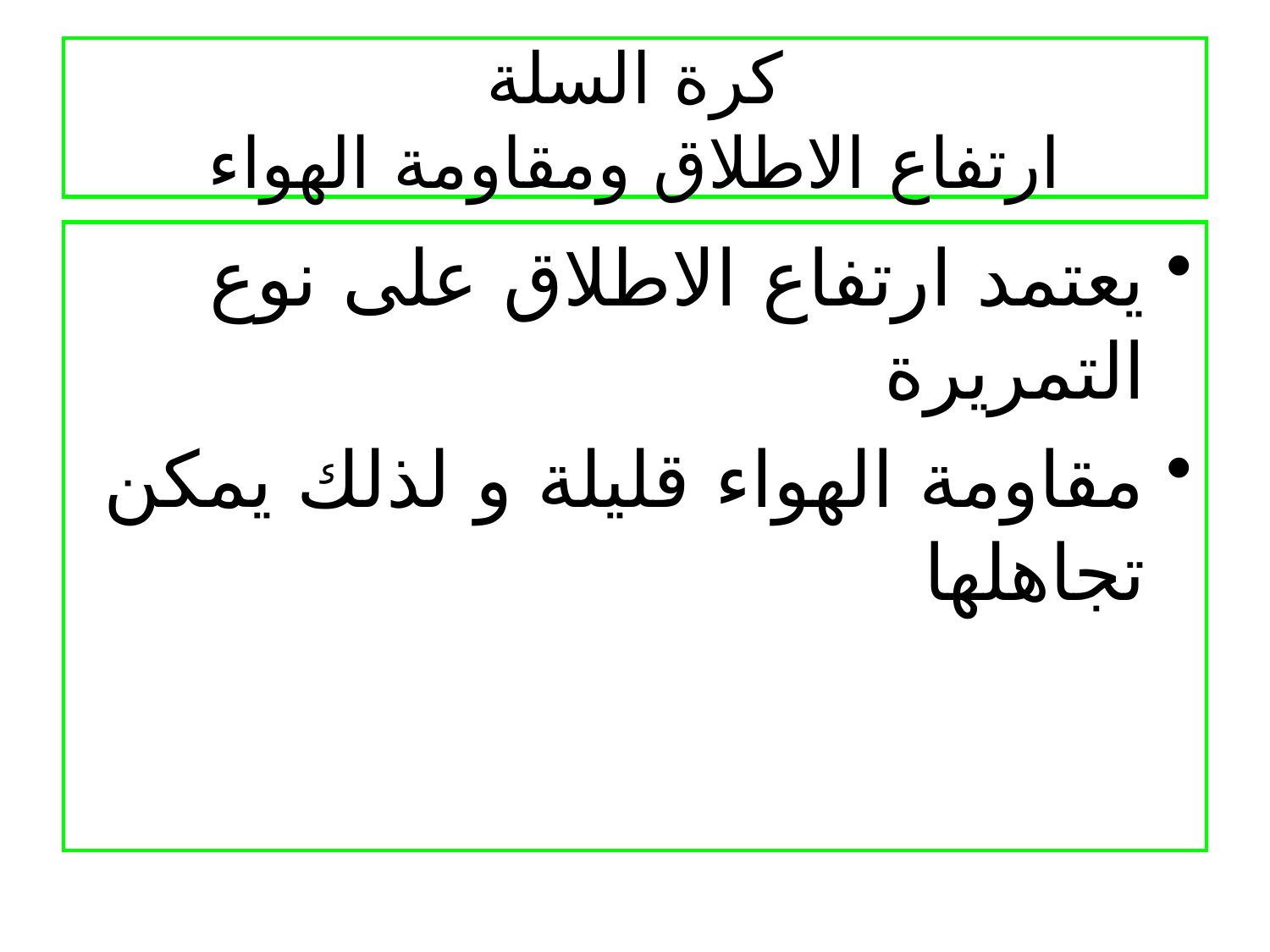

# كرة السلة ارتفاع الاطلاق ومقاومة الهواء
يعتمد ارتفاع الاطلاق على نوع التمريرة
مقاومة الهواء قليلة و لذلك يمكن تجاهلها